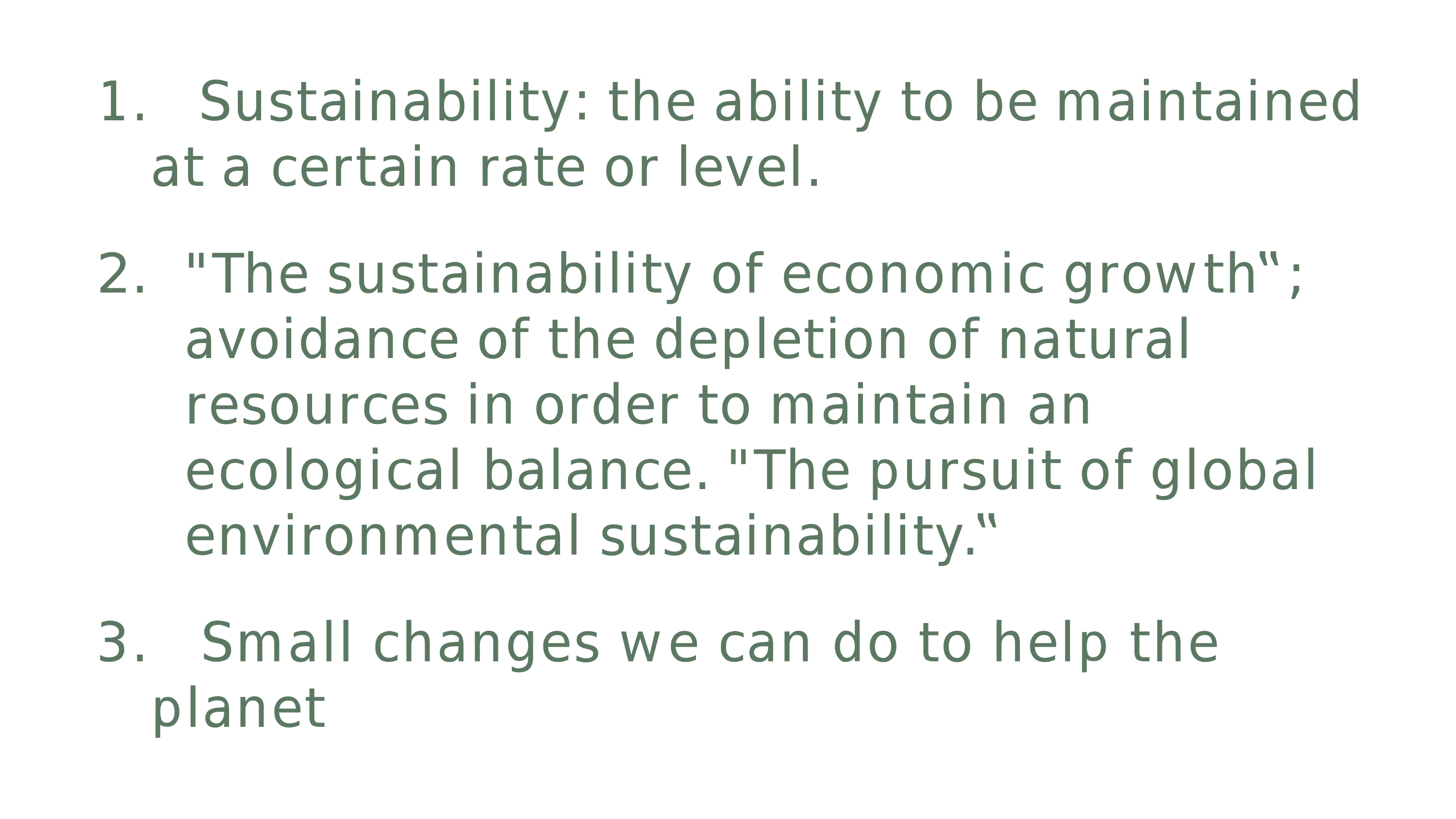

Sustainability: the ability to be maintained at a certain rate or level.

"The sustainability of economic growth“; avoidance of the depletion of natural resources in order to maintain an ecological balance. "The pursuit of global environmental sustainability.“

   Small changes we can do to help the planet